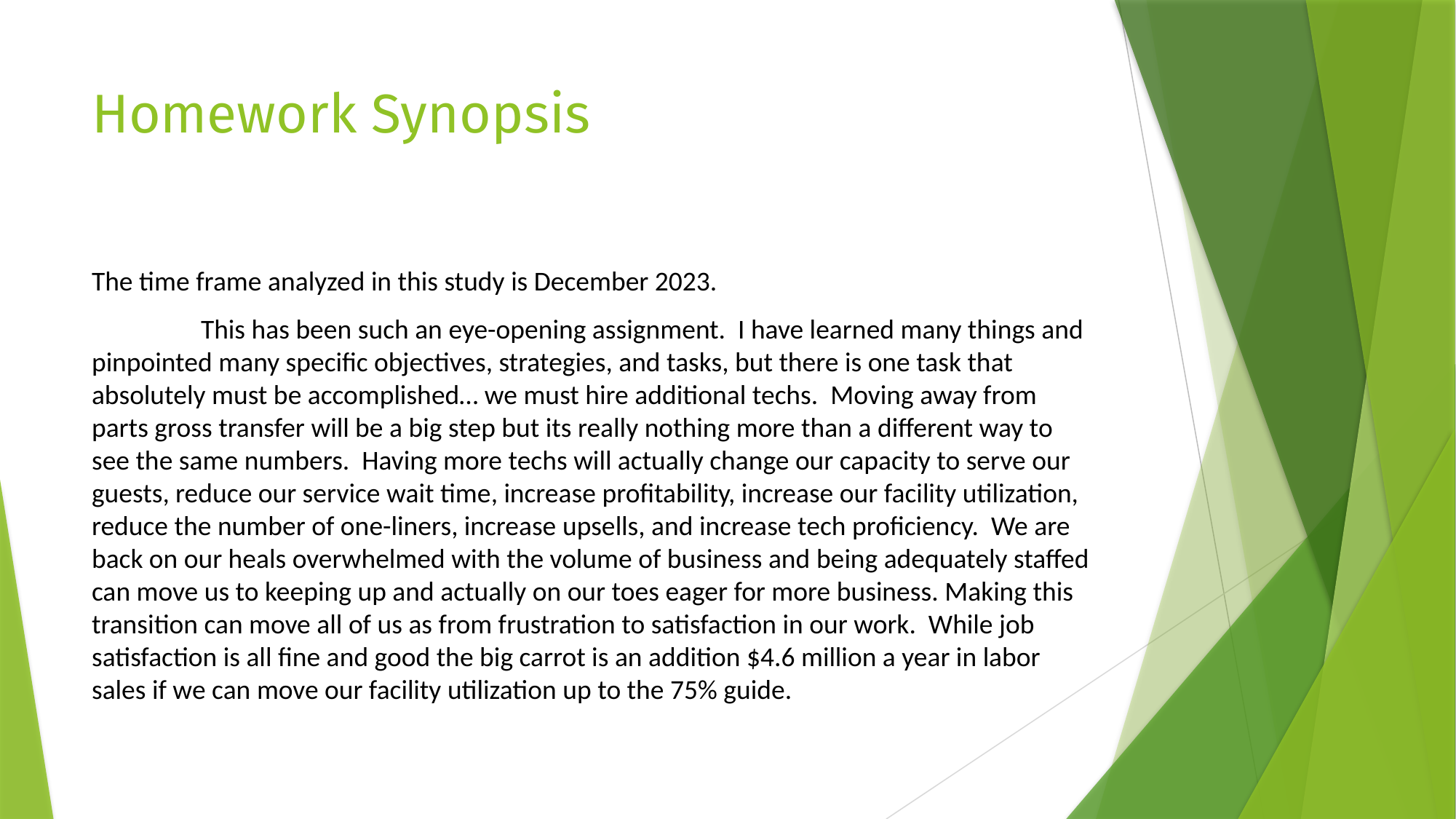

# Homework Synopsis
The time frame analyzed in this study is December 2023.
	This has been such an eye-opening assignment.  I have learned many things and pinpointed many specific objectives, strategies, and tasks, but there is one task that absolutely must be accomplished… we must hire additional techs.  Moving away from parts gross transfer will be a big step but its really nothing more than a different way to see the same numbers.  Having more techs will actually change our capacity to serve our guests, reduce our service wait time, increase profitability, increase our facility utilization, reduce the number of one-liners, increase upsells, and increase tech proficiency.  We are back on our heals overwhelmed with the volume of business and being adequately staffed can move us to keeping up and actually on our toes eager for more business. Making this transition can move all of us as from frustration to satisfaction in our work.  While job satisfaction is all fine and good the big carrot is an addition $4.6 million a year in labor sales if we can move our facility utilization up to the 75% guide.